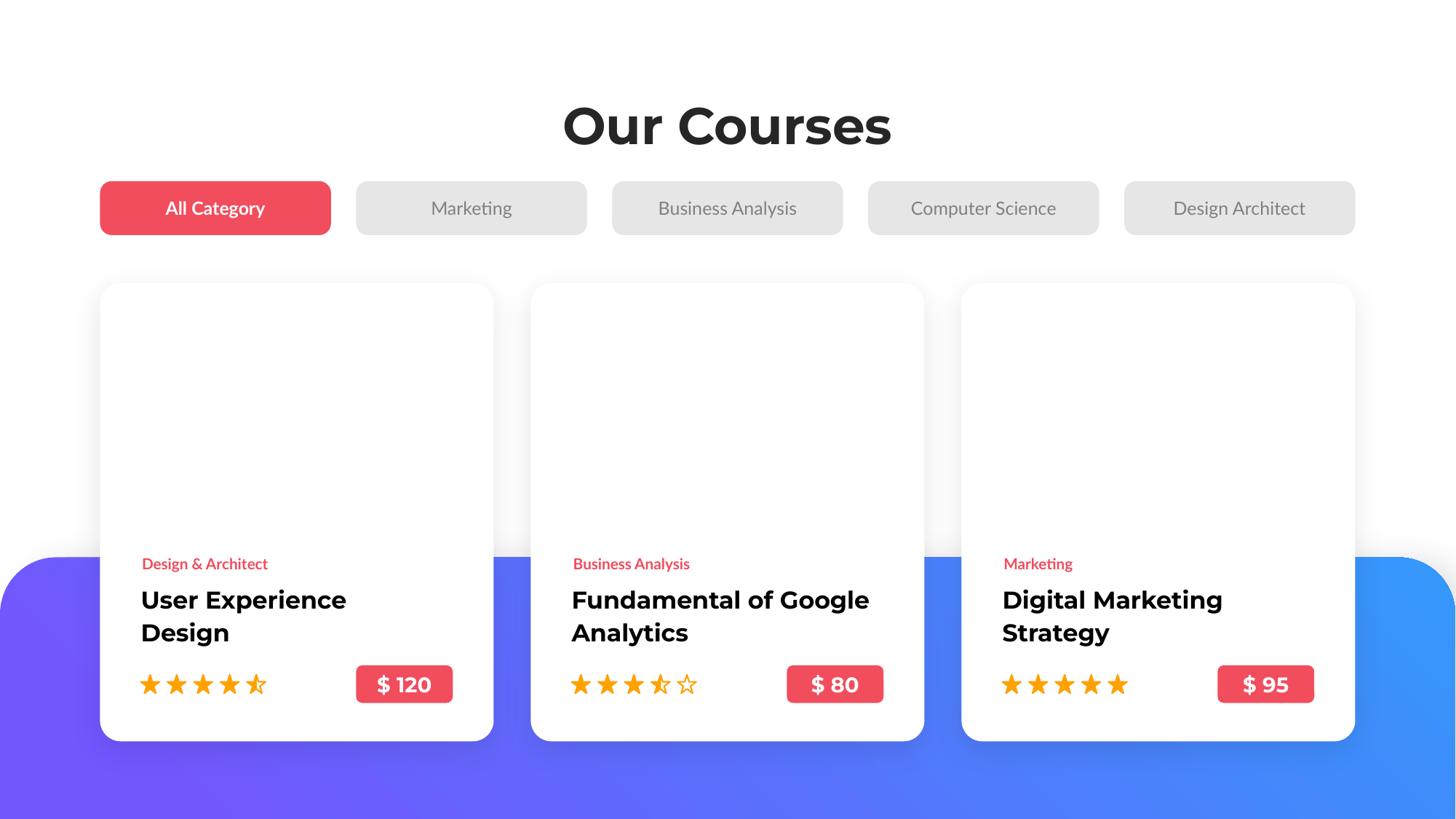

Our Courses
All Category
Marketing
Business Analysis
Computer Science
Design Architect

Design & Architect
Business Analysis
Marketing
User Experience
Design
Fundamental of Google Analytics
Digital Marketing Strategy
$ 120
$ 80
$ 95